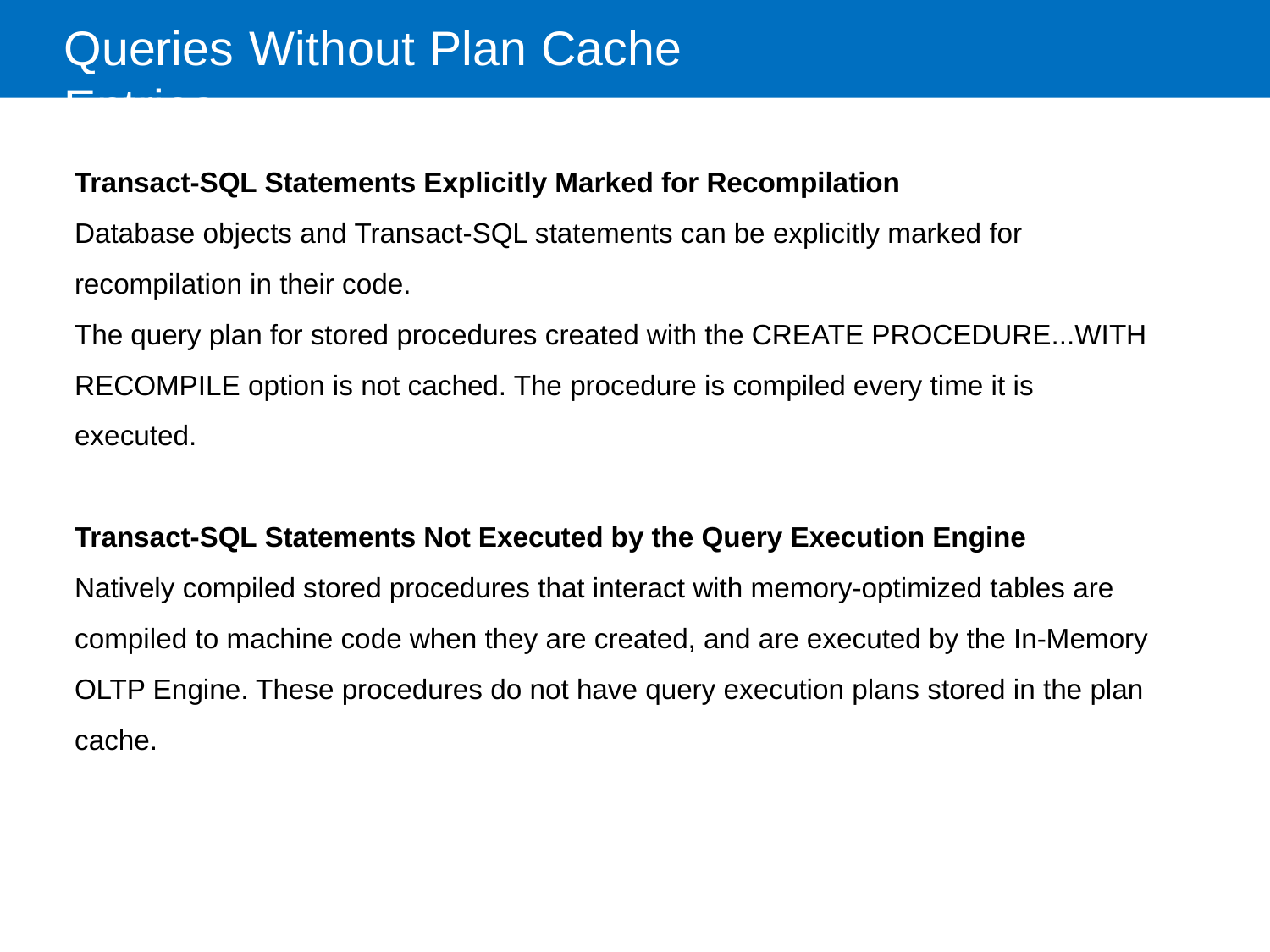

# Queries Without Plan Cache Entries
Transact-SQL Statements Explicitly Marked for Recompilation
Database objects and Transact-SQL statements can be explicitly marked for recompilation in their code.
The query plan for stored procedures created with the CREATE PROCEDURE...WITH RECOMPILE option is not cached. The procedure is compiled every time it is executed.

Transact-SQL Statements Not Executed by the Query Execution Engine
Natively compiled stored procedures that interact with memory-optimized tables are compiled to machine code when they are created, and are executed by the In-Memory OLTP Engine. These procedures do not have query execution plans stored in the plan cache.